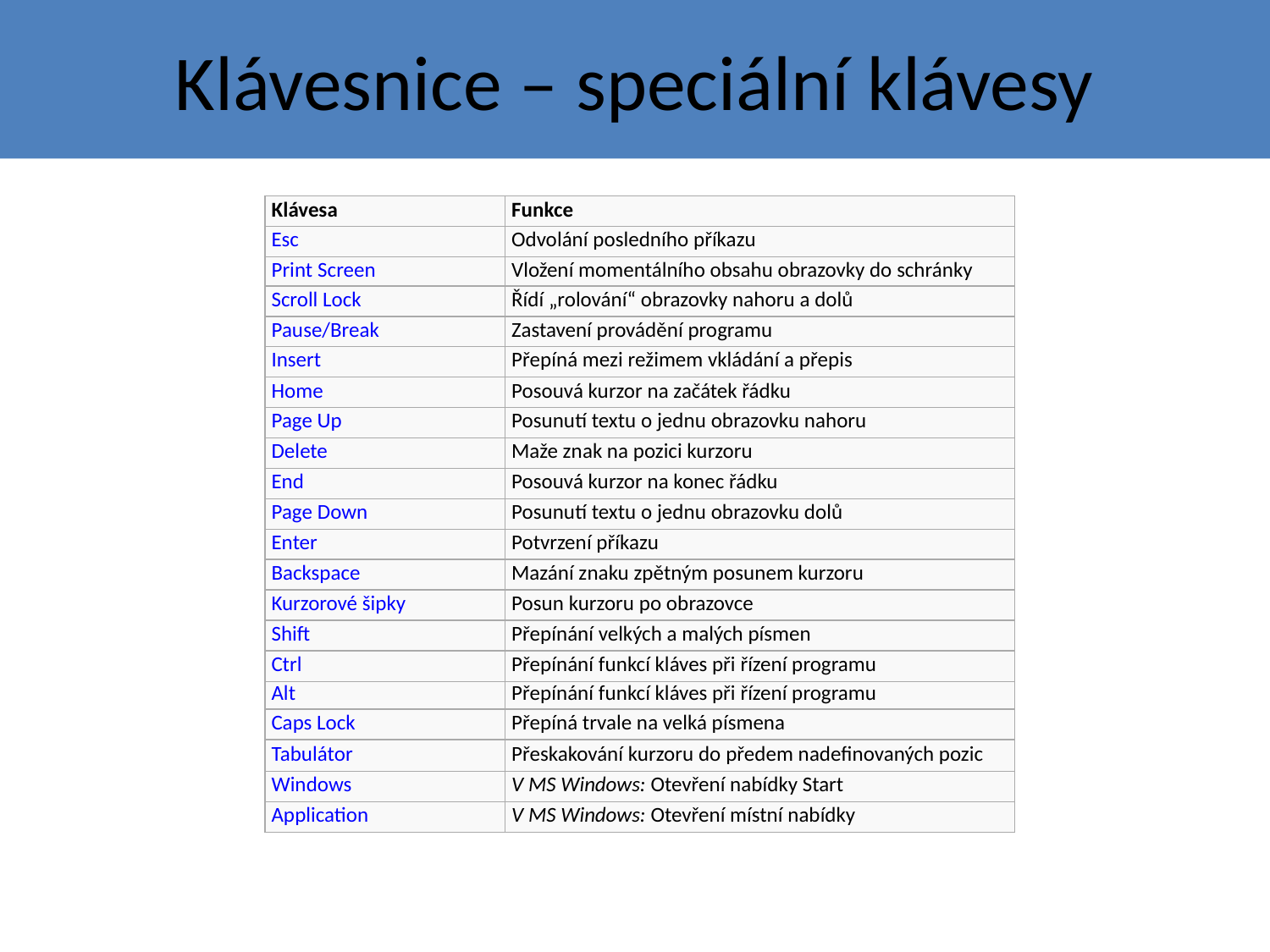

# Klávesnice – speciální klávesy
| Klávesa | Funkce |
| --- | --- |
| Esc | Odvolání posledního příkazu |
| Print Screen | Vložení momentálního obsahu obrazovky do schránky |
| Scroll Lock | Řídí „rolování“ obrazovky nahoru a dolů |
| Pause/Break | Zastavení provádění programu |
| Insert | Přepíná mezi režimem vkládání a přepis |
| Home | Posouvá kurzor na začátek řádku |
| Page Up | Posunutí textu o jednu obrazovku nahoru |
| Delete | Maže znak na pozici kurzoru |
| End | Posouvá kurzor na konec řádku |
| Page Down | Posunutí textu o jednu obrazovku dolů |
| Enter | Potvrzení příkazu |
| Backspace | Mazání znaku zpětným posunem kurzoru |
| Kurzorové šipky | Posun kurzoru po obrazovce |
| Shift | Přepínání velkých a malých písmen |
| Ctrl | Přepínání funkcí kláves při řízení programu |
| Alt | Přepínání funkcí kláves při řízení programu |
| Caps Lock | Přepíná trvale na velká písmena |
| Tabulátor | Přeskakování kurzoru do předem nadefinovaných pozic |
| Windows | V MS Windows: Otevření nabídky Start |
| Application | V MS Windows: Otevření místní nabídky |